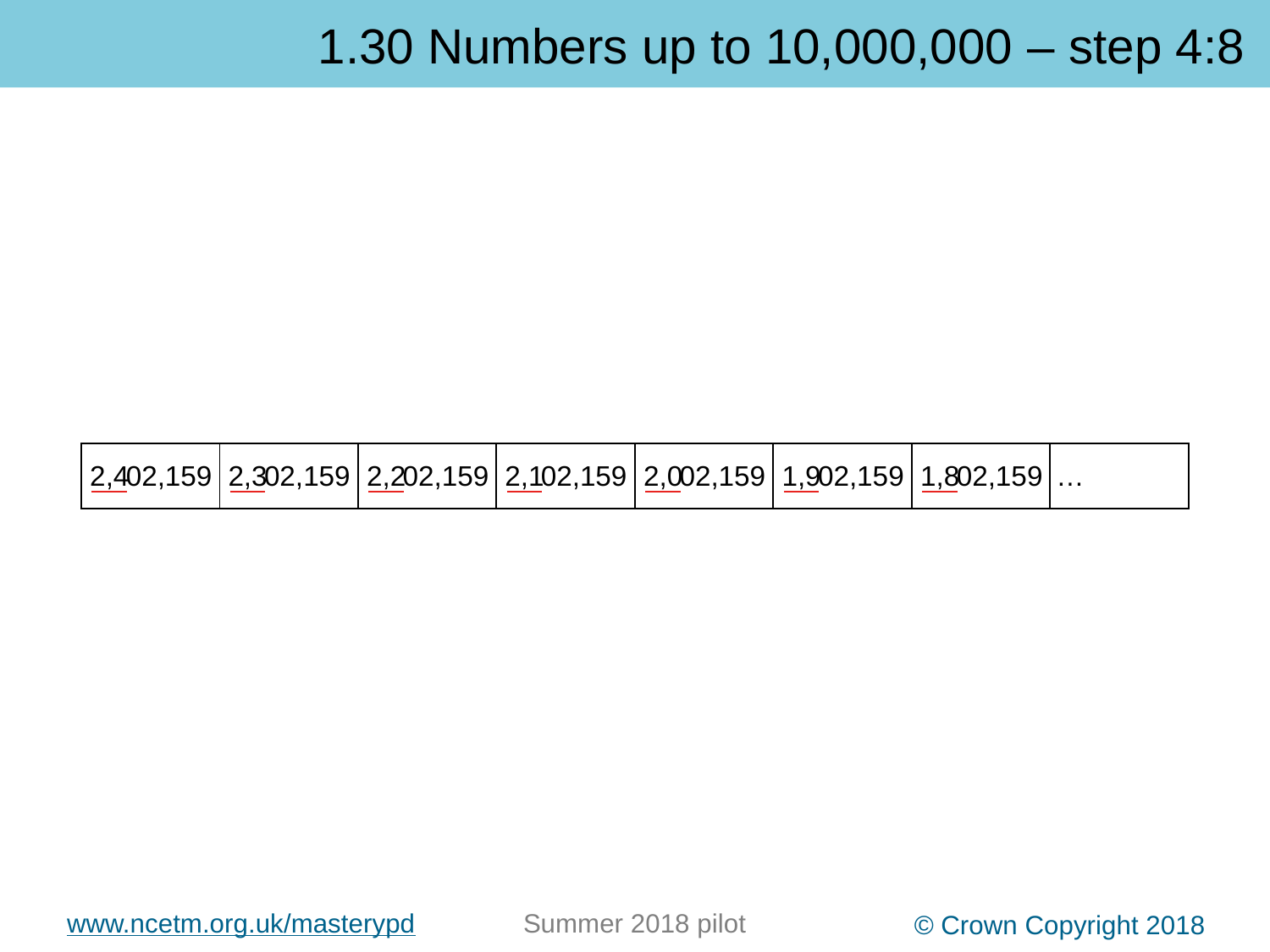

1.30 Numbers up to 10,000,000 – step 4:8
|  |  |  |  |  |  |  |  |
| --- | --- | --- | --- | --- | --- | --- | --- |
2,4
02,159
2,3
02,159
2,2
02,159
2,1
02,159
2,0
02,159
1,9
02,159
1,8
02,159
…